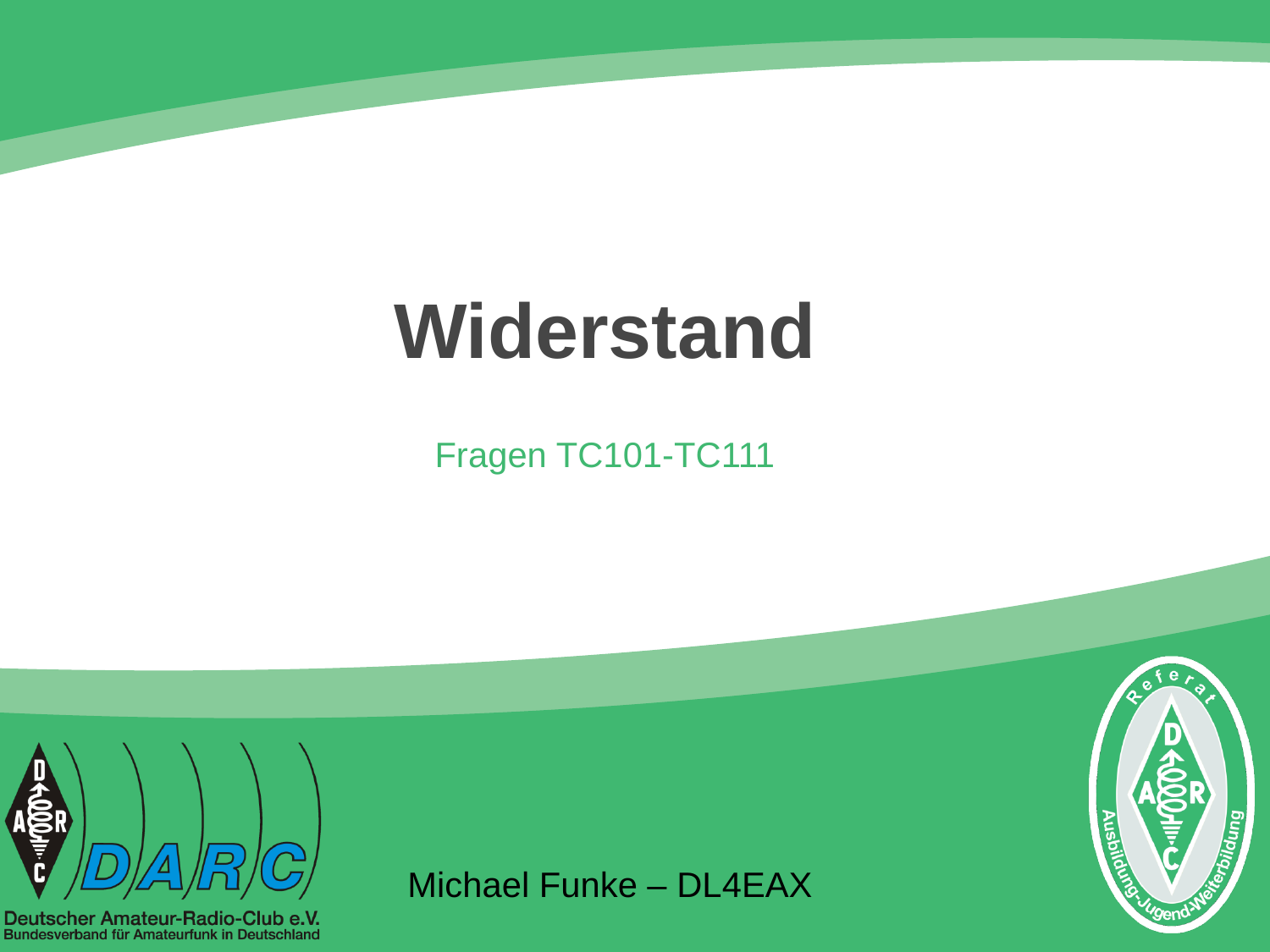

# Widerstand
Fragen TC101-TC111
Michael Funke – DL4EAX